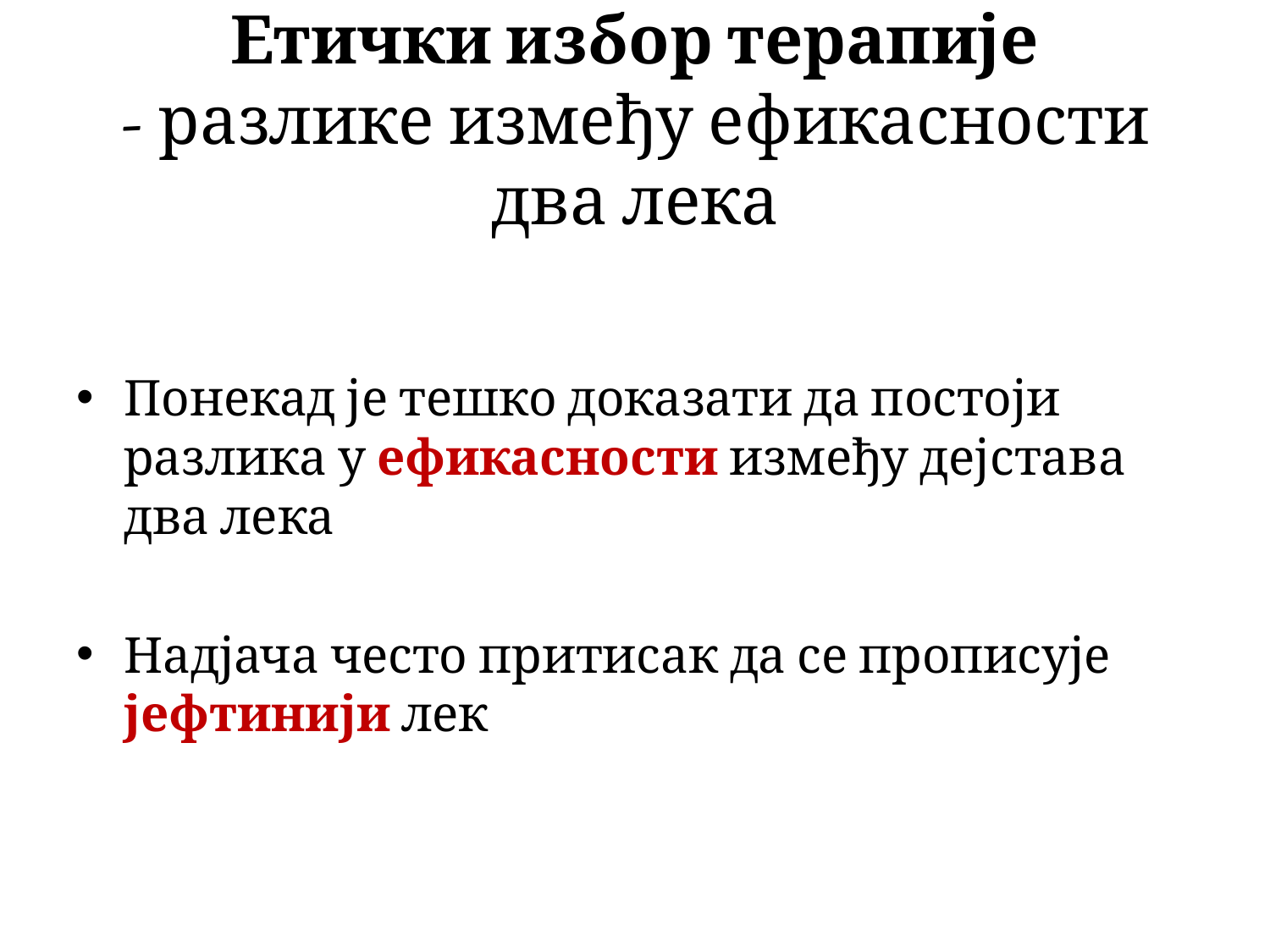

# Етички избор терапије - разлике између ефикасности два лека

Понекад је тешко доказати да постоји разлика у ефикасности између дејстава два лека

Надјача често притисак да се прописује јефтинији лек